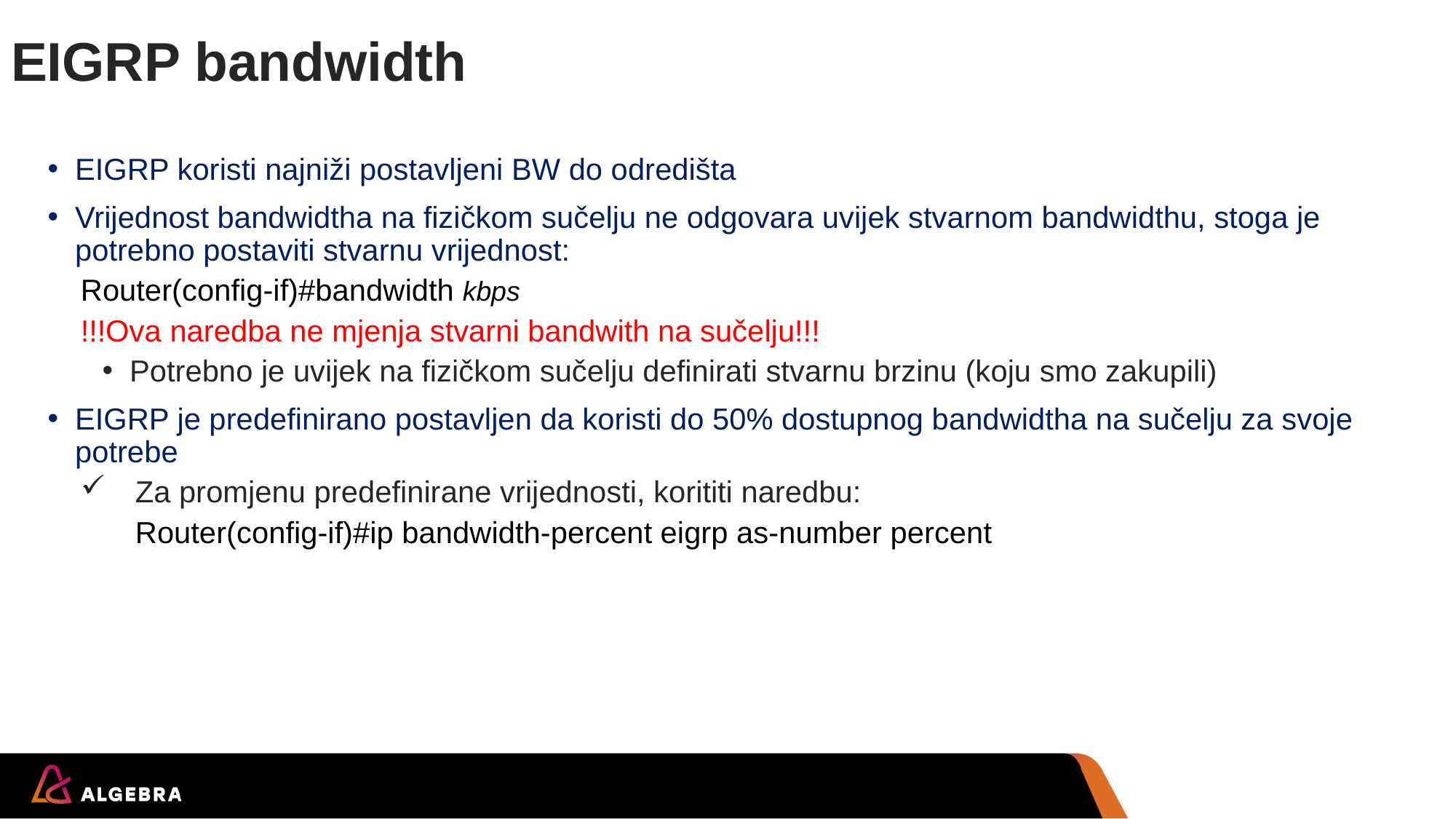

# EIGRP bandwidth
EIGRP koristi najniži postavljeni BW do odredišta
Vrijednost bandwidtha na fizičkom sučelju ne odgovara uvijek stvarnom bandwidthu, stoga je potrebno postaviti stvarnu vrijednost:
Router(config-if)#bandwidth kbps
!!!Ova naredba ne mjenja stvarni bandwith na sučelju!!!
Potrebno je uvijek na fizičkom sučelju definirati stvarnu brzinu (koju smo zakupili)
EIGRP je predefinirano postavljen da koristi do 50% dostupnog bandwidtha na sučelju za svoje potrebe
Za promjenu predefinirane vrijednosti, korititi naredbu:
	Router(config-if)#ip bandwidth-percent eigrp as-number percent